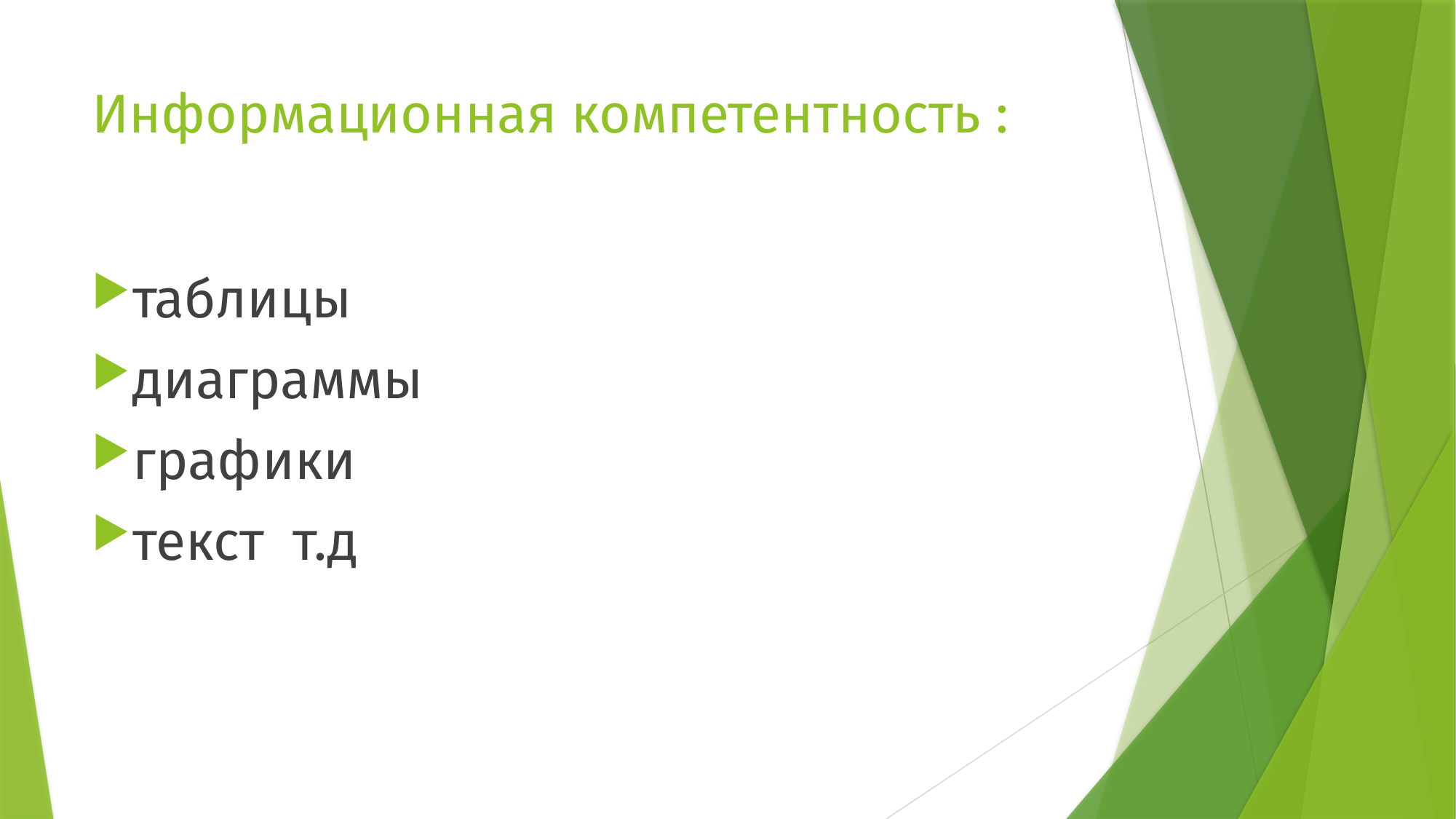

# Информационная компетентность :
таблицы
диаграммы
графики
текст  т.д